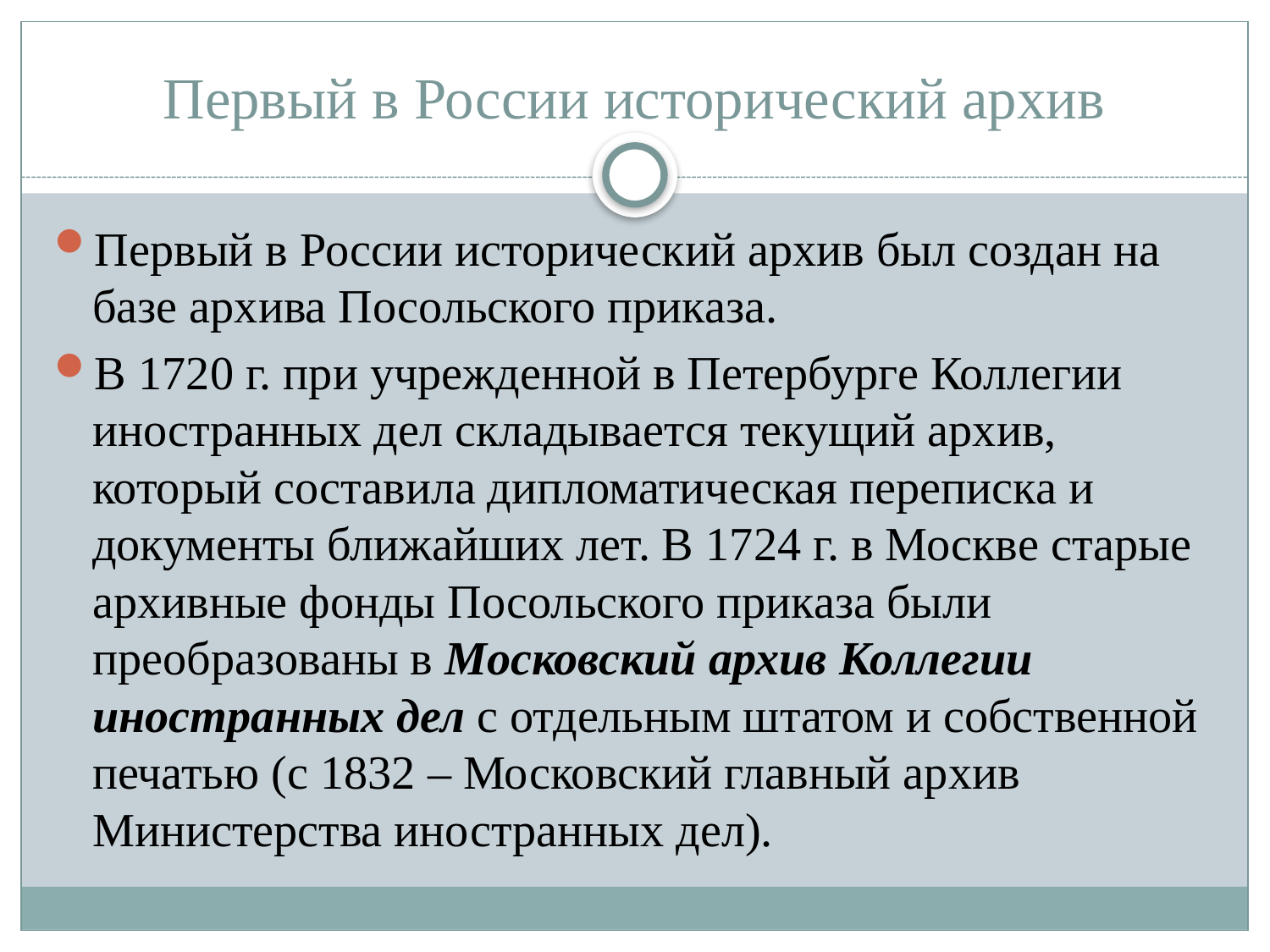

# Первый в России исторический архив
Первый в России исторический архив был создан на базе архива Посольского приказа.
В 1720 г. при учрежденной в Петербурге Коллегии иностранных дел складывается текущий архив, который составила дипломатическая переписка и документы ближайших лет. В 1724 г. в Москве старые архивные фонды Посольского приказа были преобразованы в Московский архив Коллегии иностранных дел с отдельным штатом и собственной печатью (с 1832 – Московский главный архив Министерства иностранных дел).